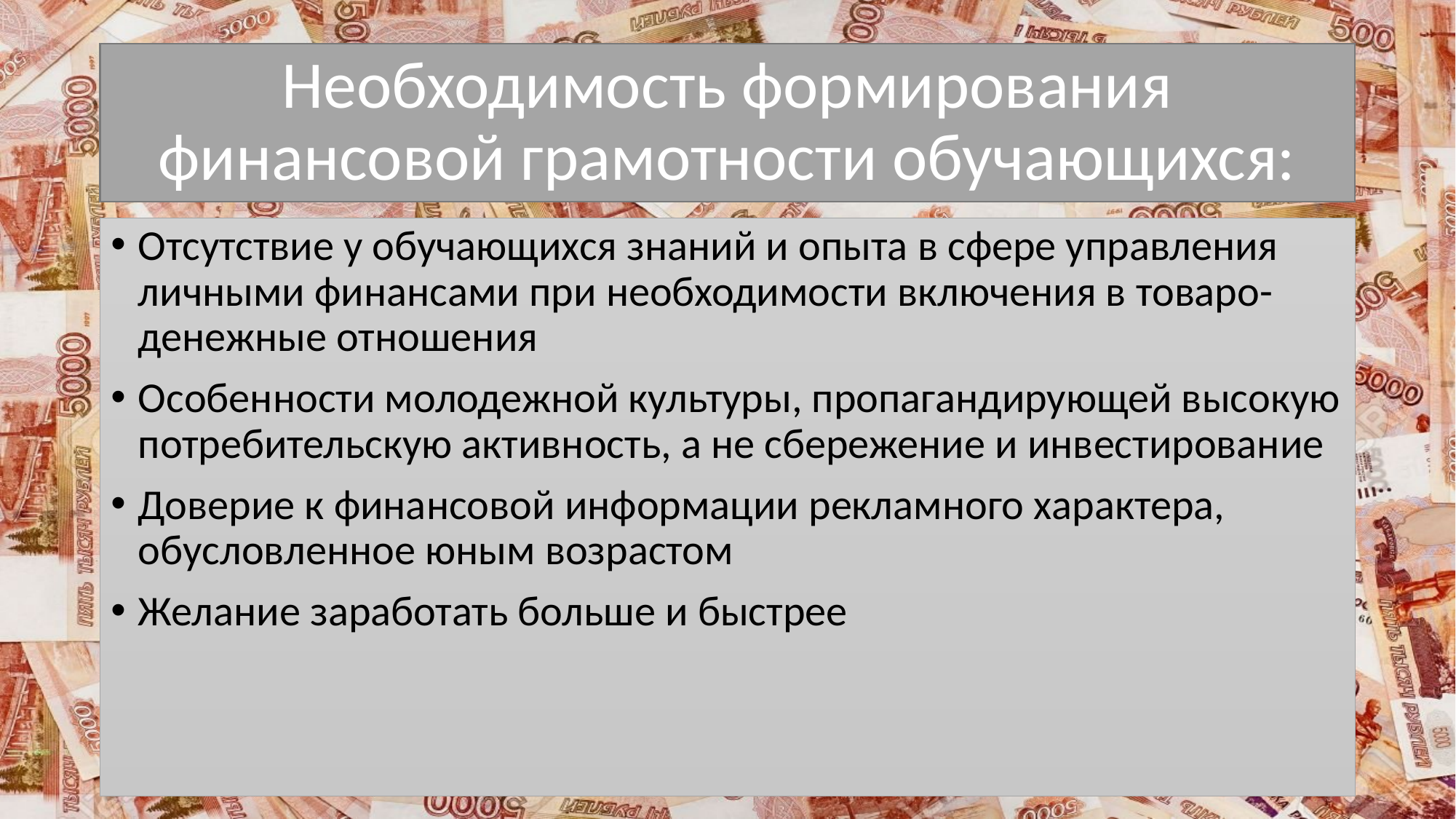

# Необходимость формирования финансовой грамотности обучающихся:
Отсутствие у обучающихся знаний и опыта в сфере управления личными финансами при необходимости включения в товаро-денежные отношения
Особенности молодежной культуры, пропагандирующей высокую потребительскую активность, а не сбережение и инвестирование
Доверие к финансовой информации рекламного характера, обусловленное юным возрастом
Желание заработать больше и быстрее